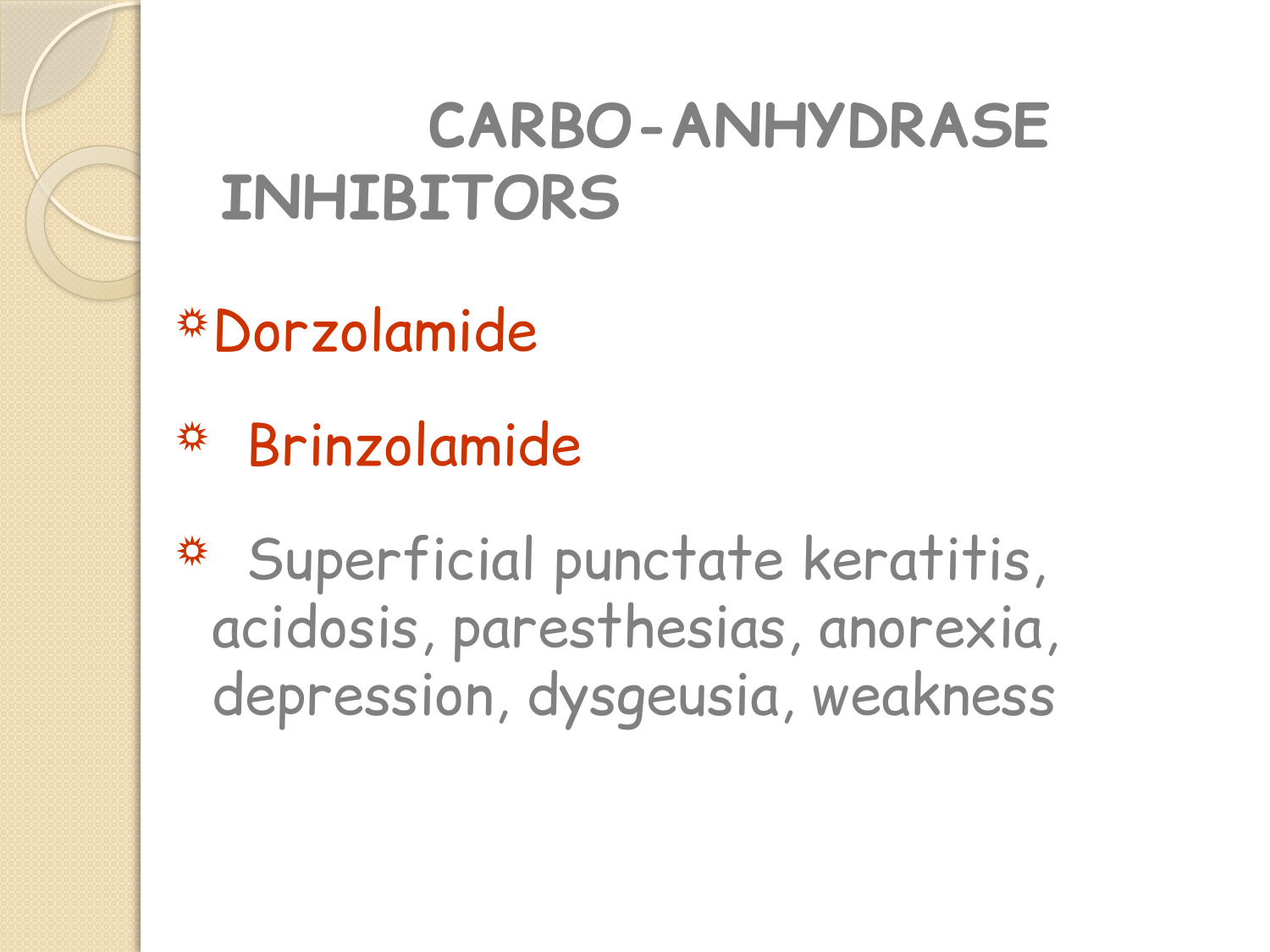

# CARBO-ANHYDRASE INHIBITORS

Dorzolamide

  Brinzolamide

  Superficial punctate keratitis, acidosis, paresthesias, anorexia, depression, dysgeusia, weakness